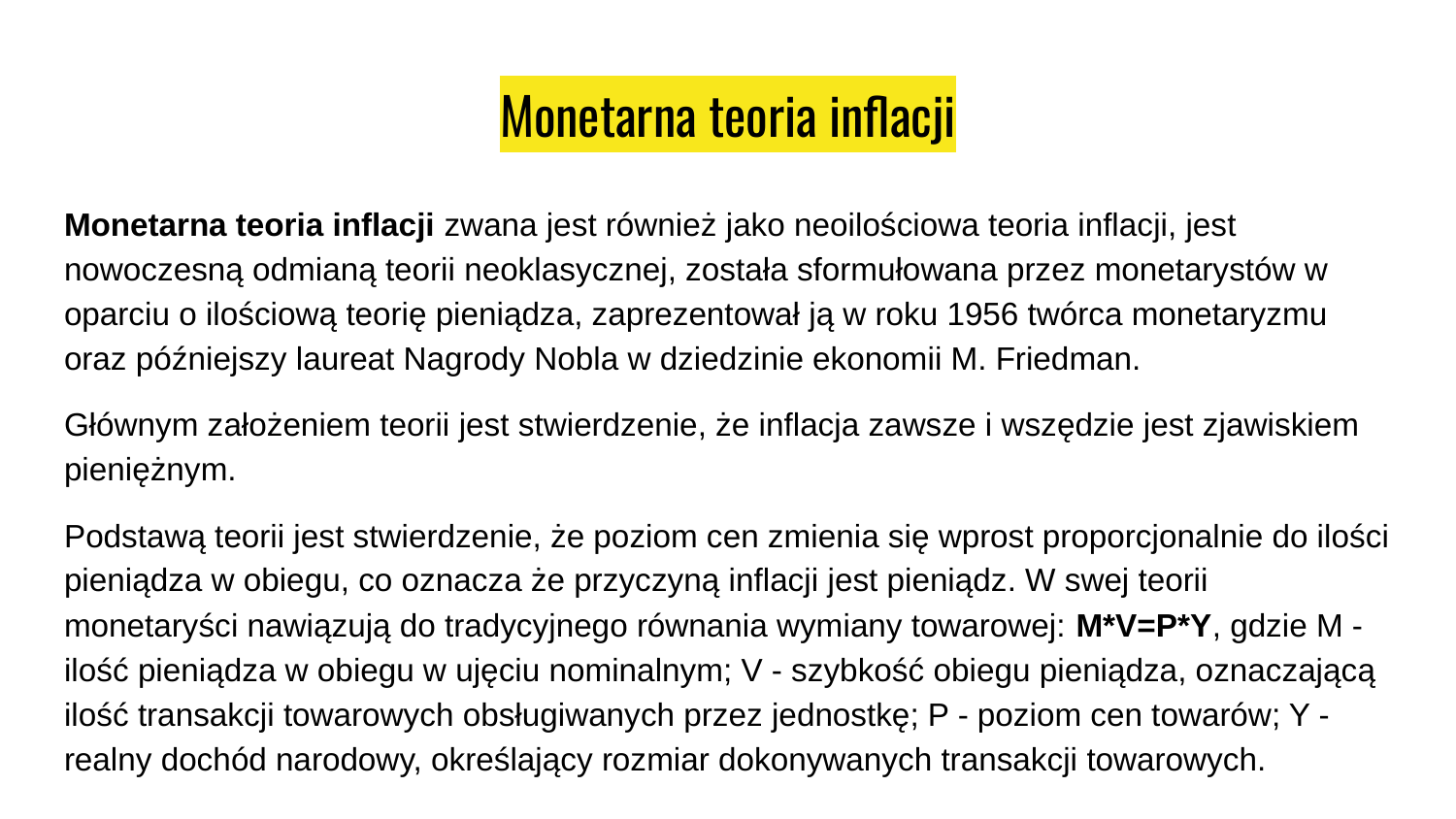

# Monetarna teoria inflacji

Monetarna teoria inflacji zwana jest również jako neoilościowa teoria inflacji, jest nowoczesną odmianą teorii neoklasycznej, została sformułowana przez monetarystów w oparciu o ilościową teorię pieniądza, zaprezentował ją w roku 1956 twórca monetaryzmu oraz późniejszy laureat Nagrody Nobla w dziedzinie ekonomii M. Friedman.
Głównym założeniem teorii jest stwierdzenie, że inflacja zawsze i wszędzie jest zjawiskiem pieniężnym.
Podstawą teorii jest stwierdzenie, że poziom cen zmienia się wprost proporcjonalnie do ilości pieniądza w obiegu, co oznacza że przyczyną inflacji jest pieniądz. W swej teorii monetaryści nawiązują do tradycyjnego równania wymiany towarowej: M*V=P*Y, gdzie M - ilość pieniądza w obiegu w ujęciu nominalnym; V - szybkość obiegu pieniądza, oznaczającą ilość transakcji towarowych obsługiwanych przez jednostkę; P - poziom cen towarów; Y - realny dochód narodowy, określający rozmiar dokonywanych transakcji towarowych.